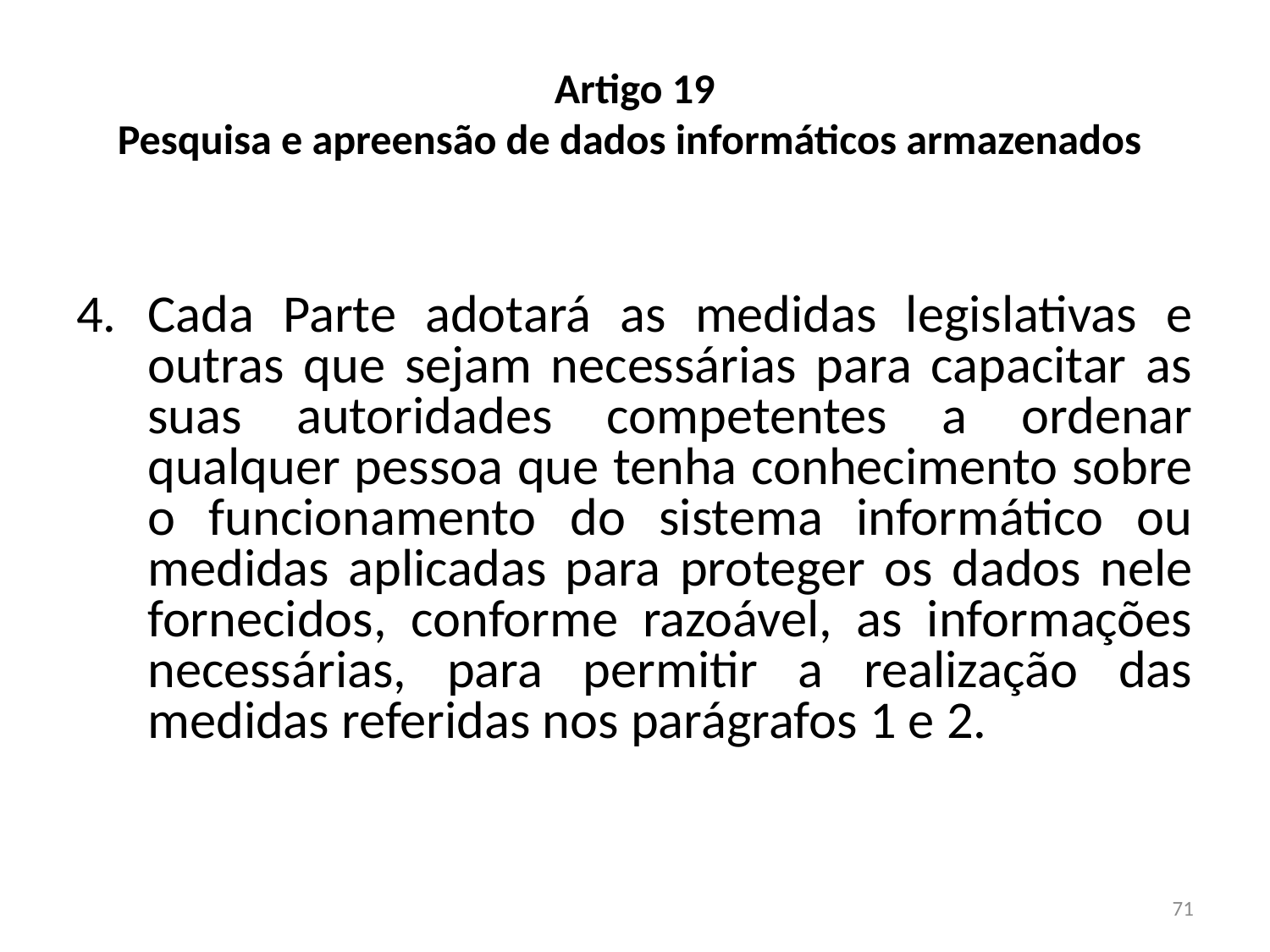

# Artigo 19 Pesquisa e apreensão de dados informáticos armazenados
Cada Parte adotará as medidas legislativas e outras que sejam necessárias para capacitar as suas autoridades competentes a ordenar qualquer pessoa que tenha conhecimento sobre o funcionamento do sistema informático ou medidas aplicadas para proteger os dados nele fornecidos, conforme razoável, as informações necessárias, para permitir a realização das medidas referidas nos parágrafos 1 e 2.
71